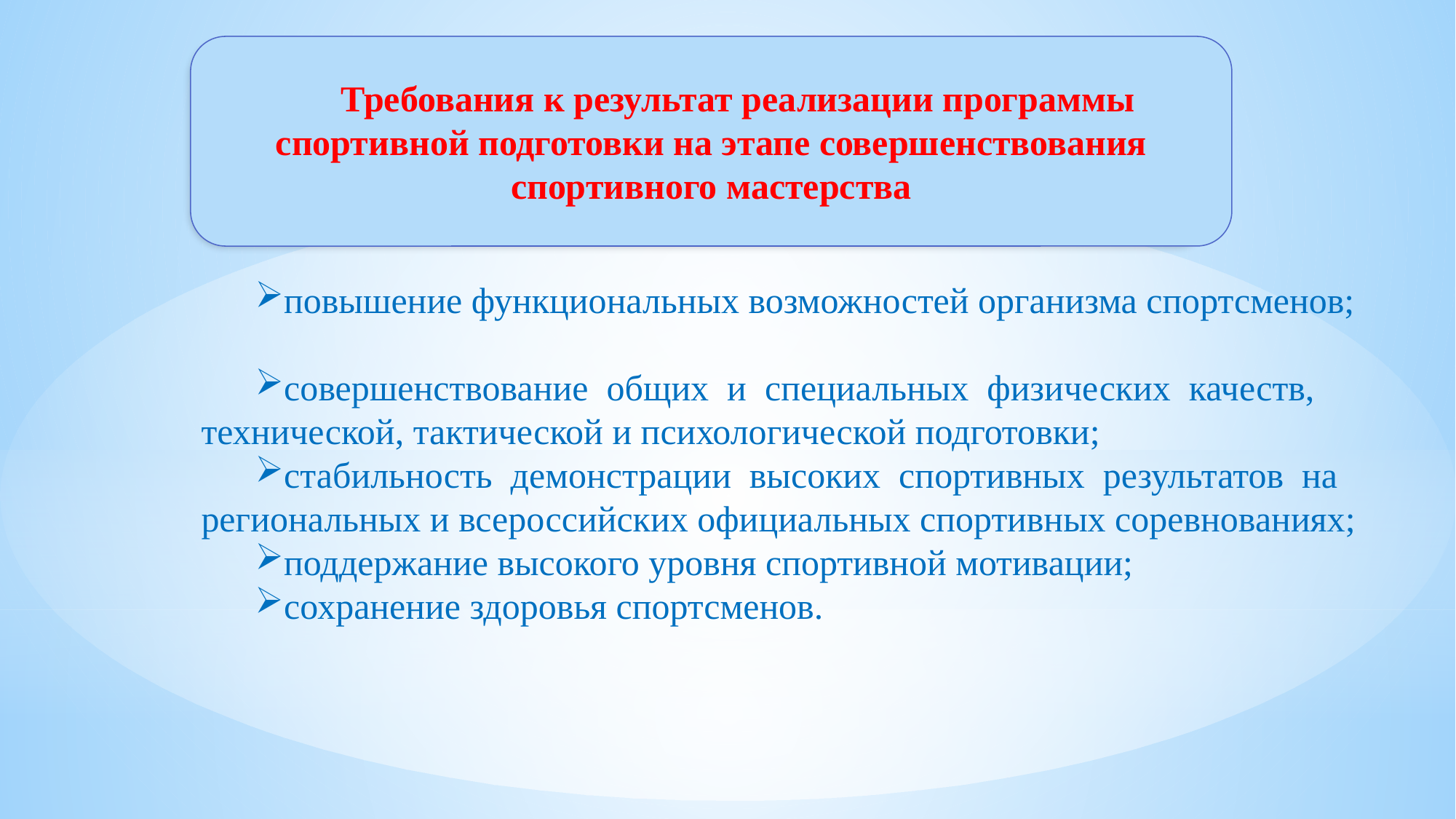

Программы спортивной подготовки
Требования к результат реализации программы спортивной подготовки на этапе совершенствования спортивного мастерства
повышение функциональных возможностей организма спортсменов;
совершенствование  общих  и  специальных  физических  качеств,  технической, тактической и психологической подготовки;
стабильность  демонстрации  высоких  спортивных  результатов  на региональных и всероссийских официальных спортивных соревнованиях;
поддержание высокого уровня спортивной мотивации;
сохранение здоровья спортсменов.